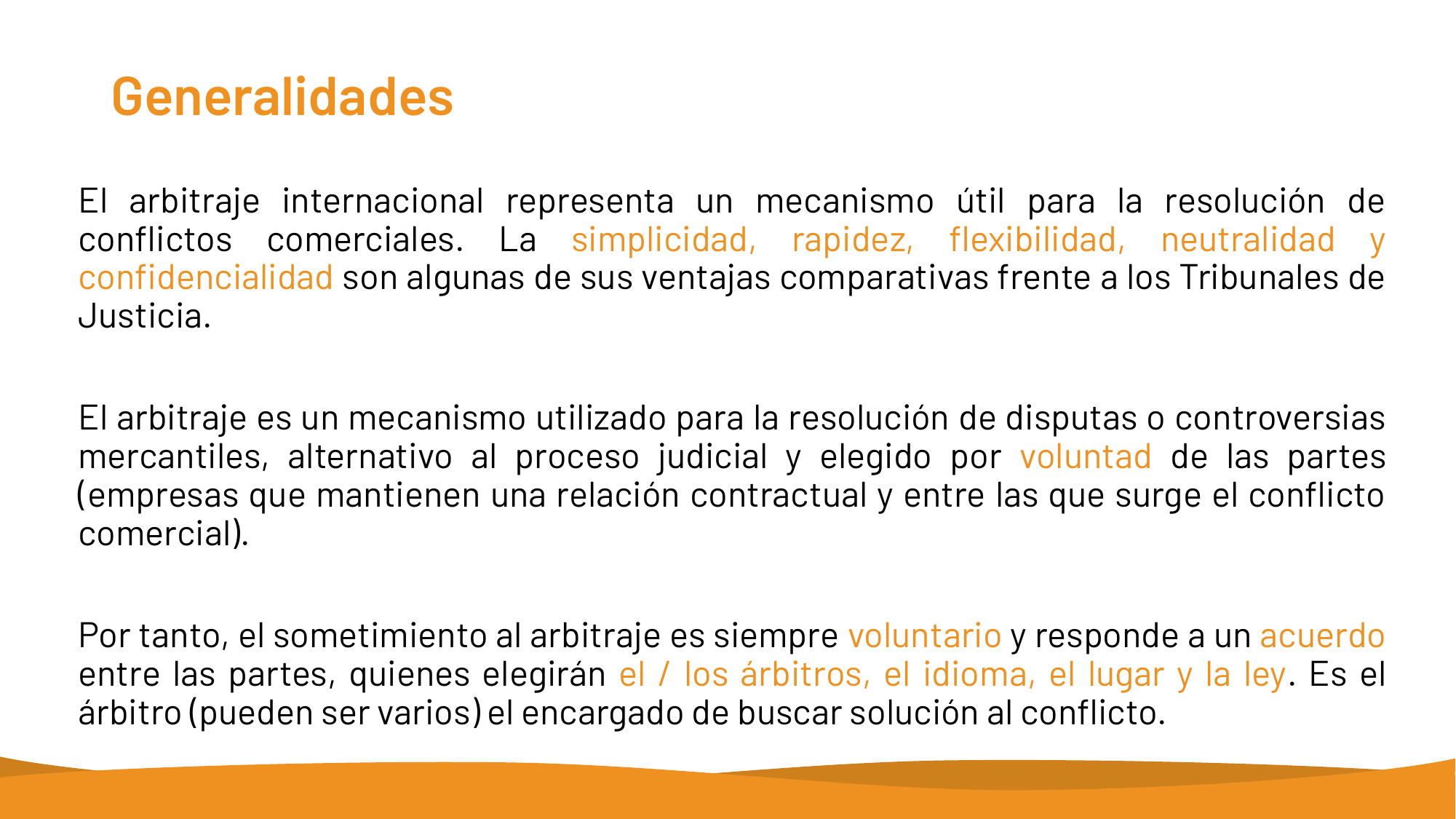

Generalidades
El arbitraje internacional representa un mecanismo útil para la resolución de conflictos comerciales. La simplicidad, rapidez, flexibilidad, neutralidad y confidencialidad son algunas de sus ventajas comparativas frente a los Tribunales de Justicia.

El arbitraje es un mecanismo utilizado para la resolución de disputas o controversias mercantiles, alternativo al proceso judicial y elegido por voluntad de las partes (empresas que mantienen una relación contractual y entre las que surge el conflicto comercial).

Por tanto, el sometimiento al arbitraje es siempre voluntario y responde a un acuerdo entre las partes, quienes elegirán el / los árbitros, el idioma, el lugar y la ley. Es el árbitro (pueden ser varios) el encargado de buscar solución al conflicto.